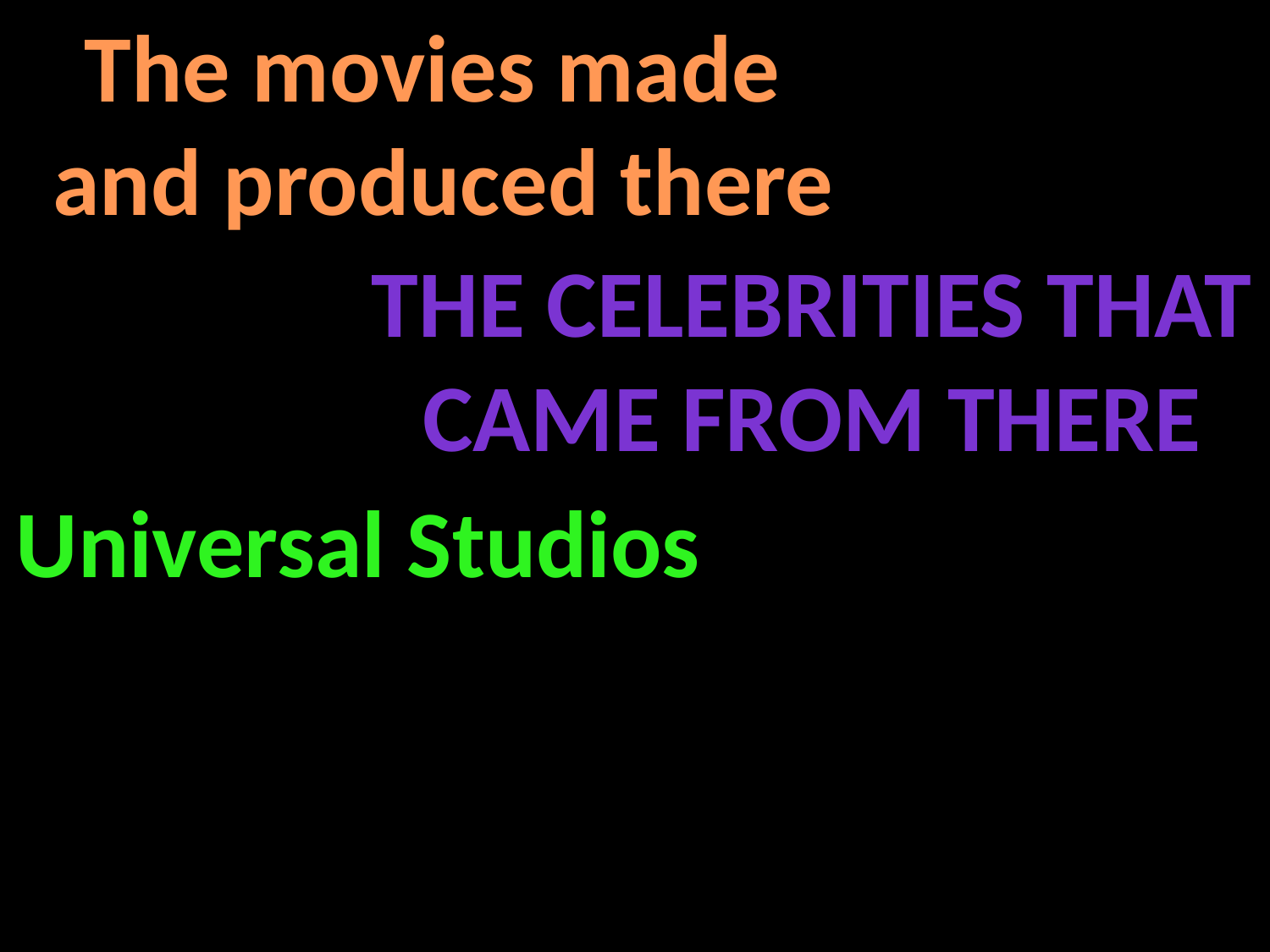

The movies made
 and produced there
The celebrities that
 came from there
Universal Studios